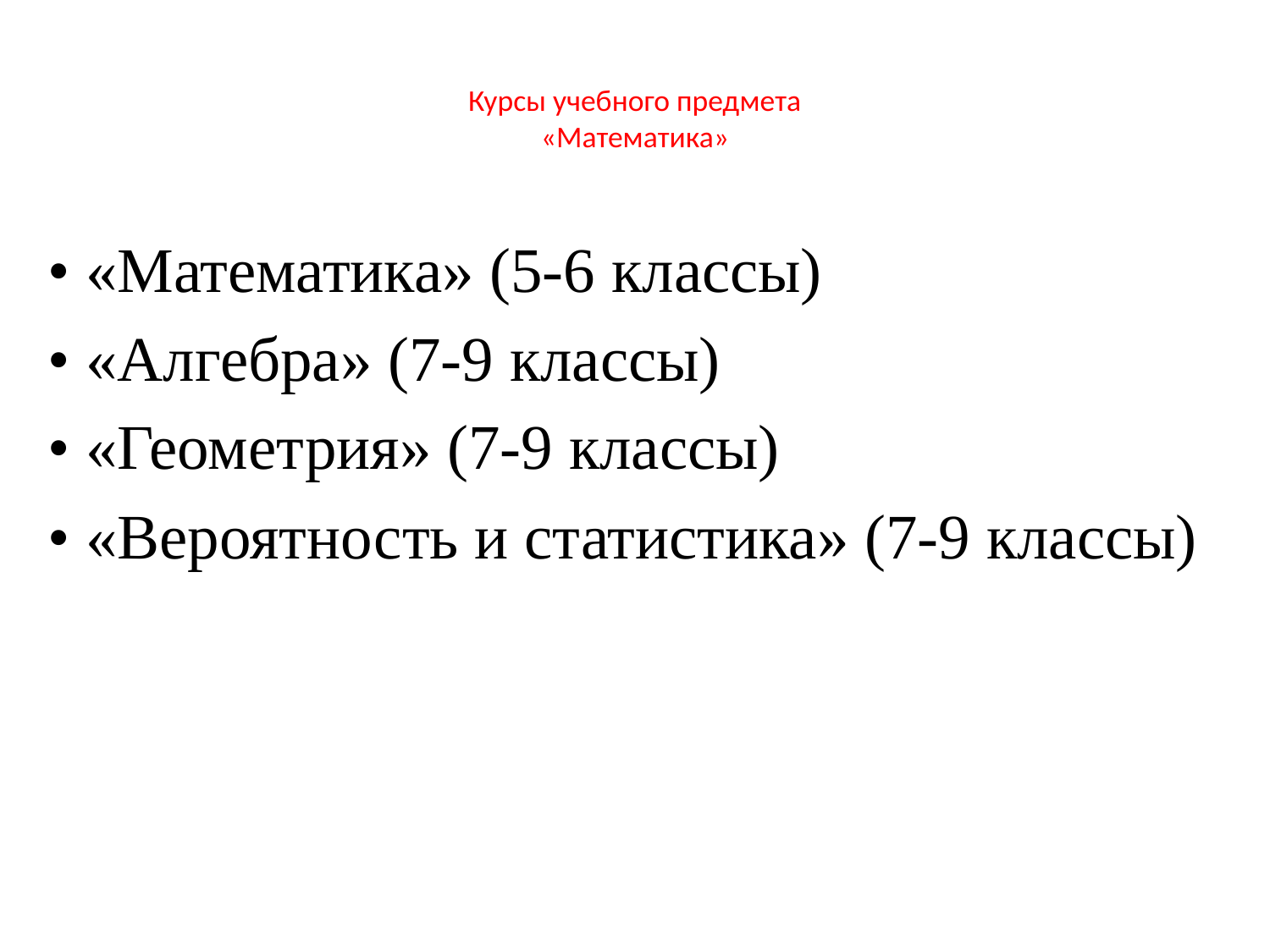

# Курсы учебного предмета «Математика»
• «Математика» (5-6 классы)
• «Алгебра» (7-9 классы)
• «Геометрия» (7-9 классы)
• «Вероятность и статистика» (7-9 классы)